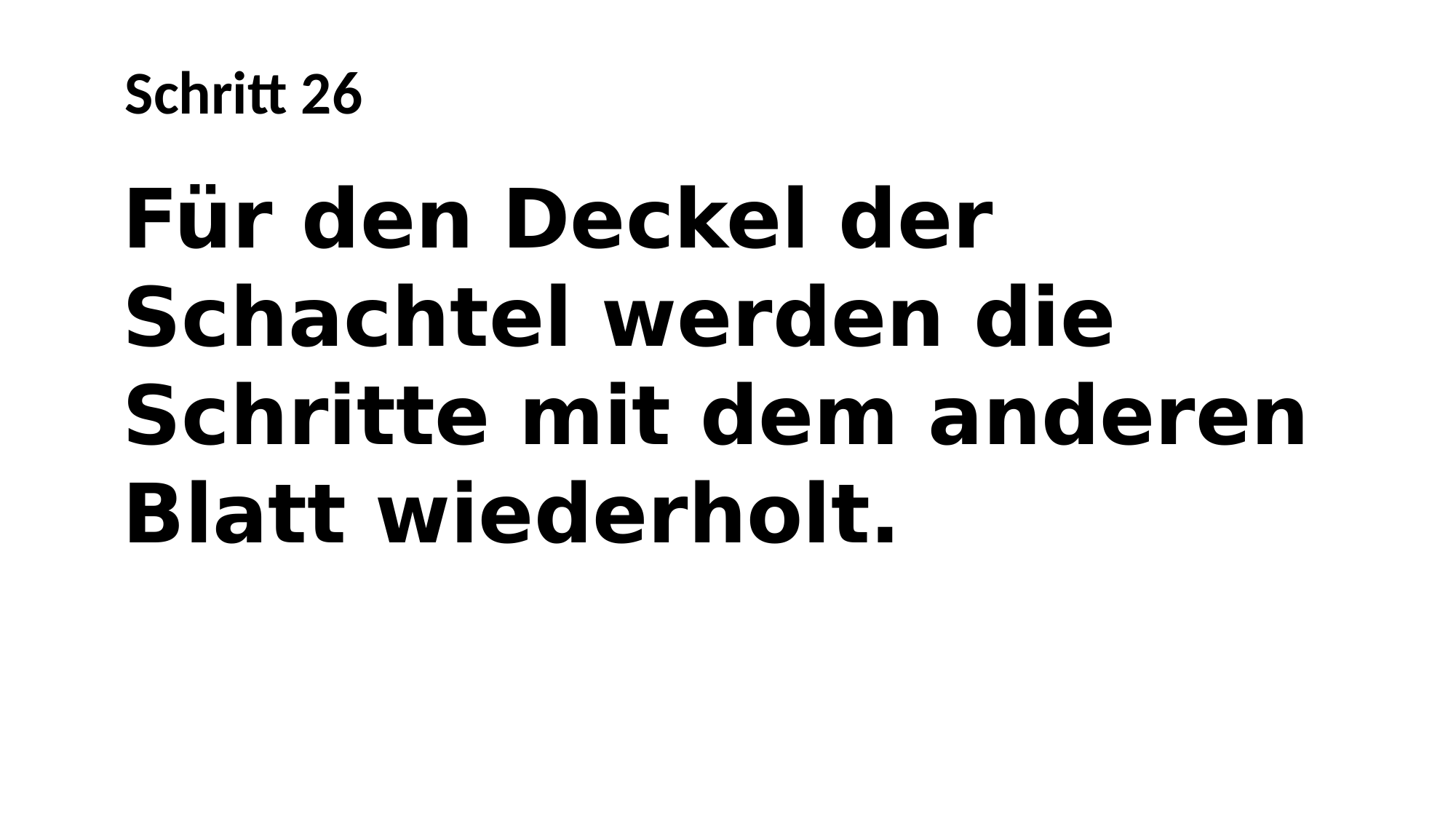

Schritt 26
Für den Deckel der Schachtel werden die Schritte mit dem anderen Blatt wiederholt.